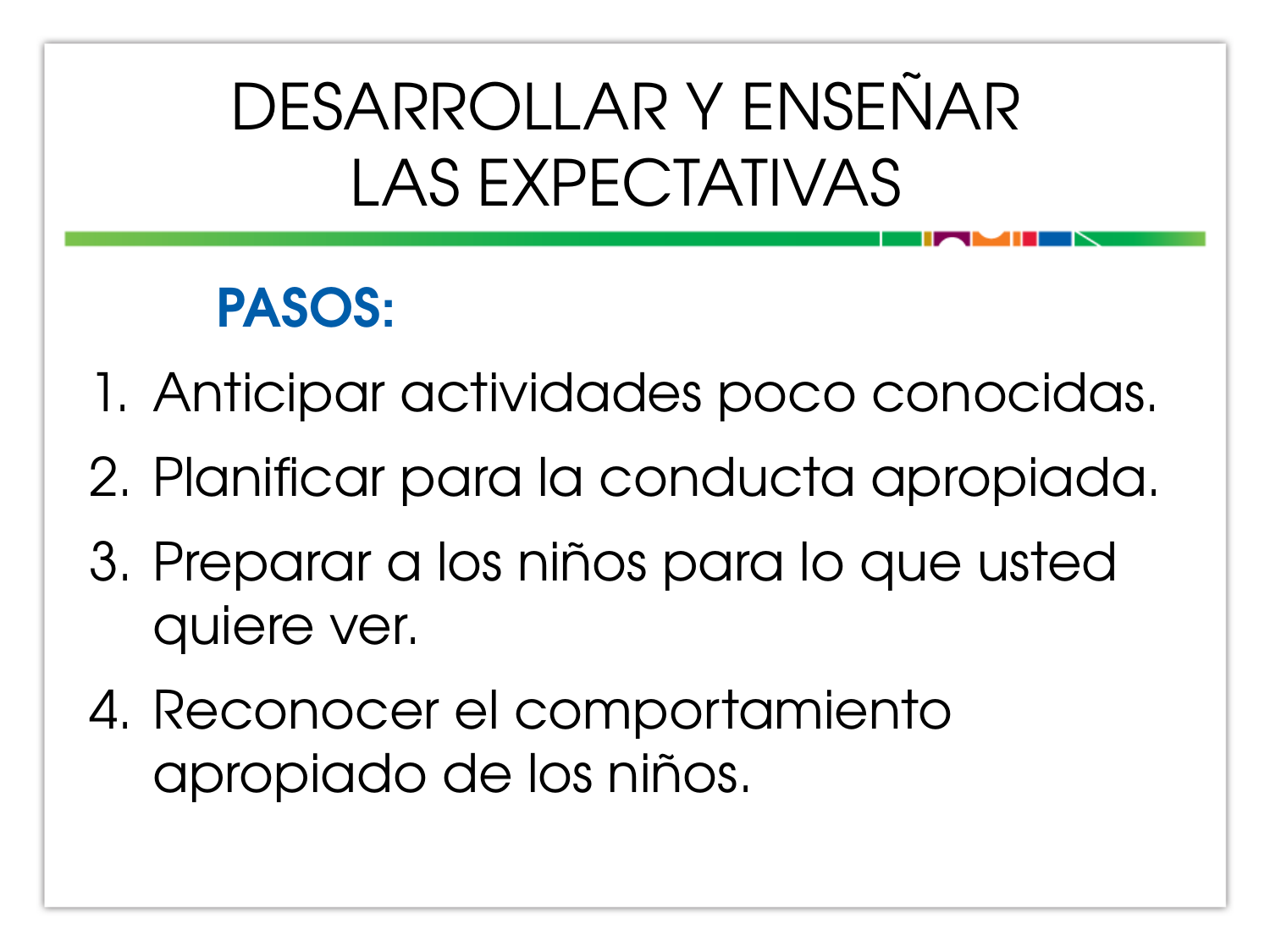

# Desarrollar y enseñar las Expectativas
	PASOS:
Anticipar actividades poco conocidas.
Planificar para la conducta apropiada.
Preparar a los niños para lo que usted quiere ver.
Reconocer el comportamiento apropiado de los niños.